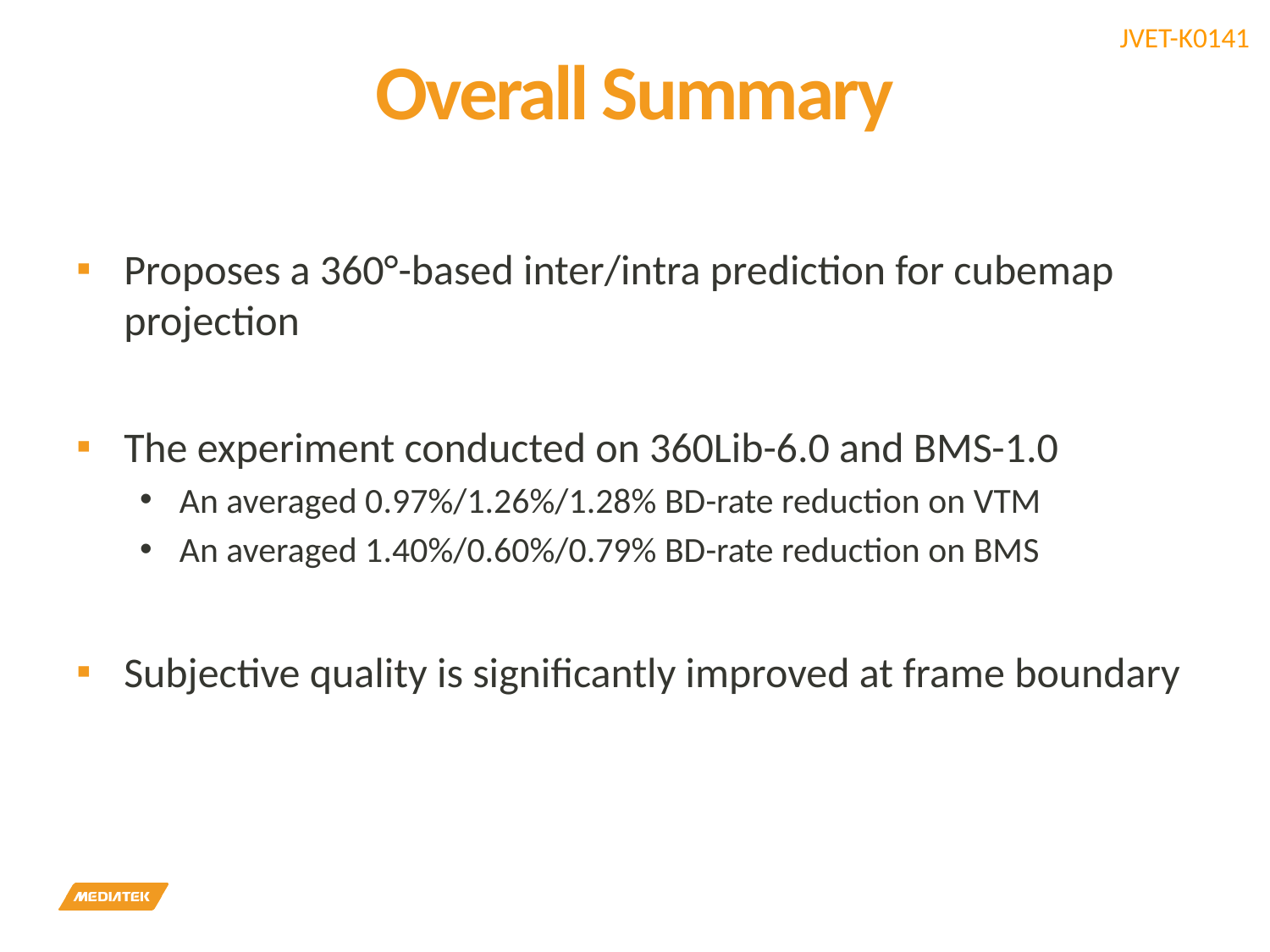

# Overall Summary
Proposes a 360°-based inter/intra prediction for cubemap projection

The experiment conducted on 360Lib-6.0 and BMS-1.0
An averaged 0.97%/1.26%/1.28% BD-rate reduction on VTM
An averaged 1.40%/0.60%/0.79% BD-rate reduction on BMS

Subjective quality is significantly improved at frame boundary